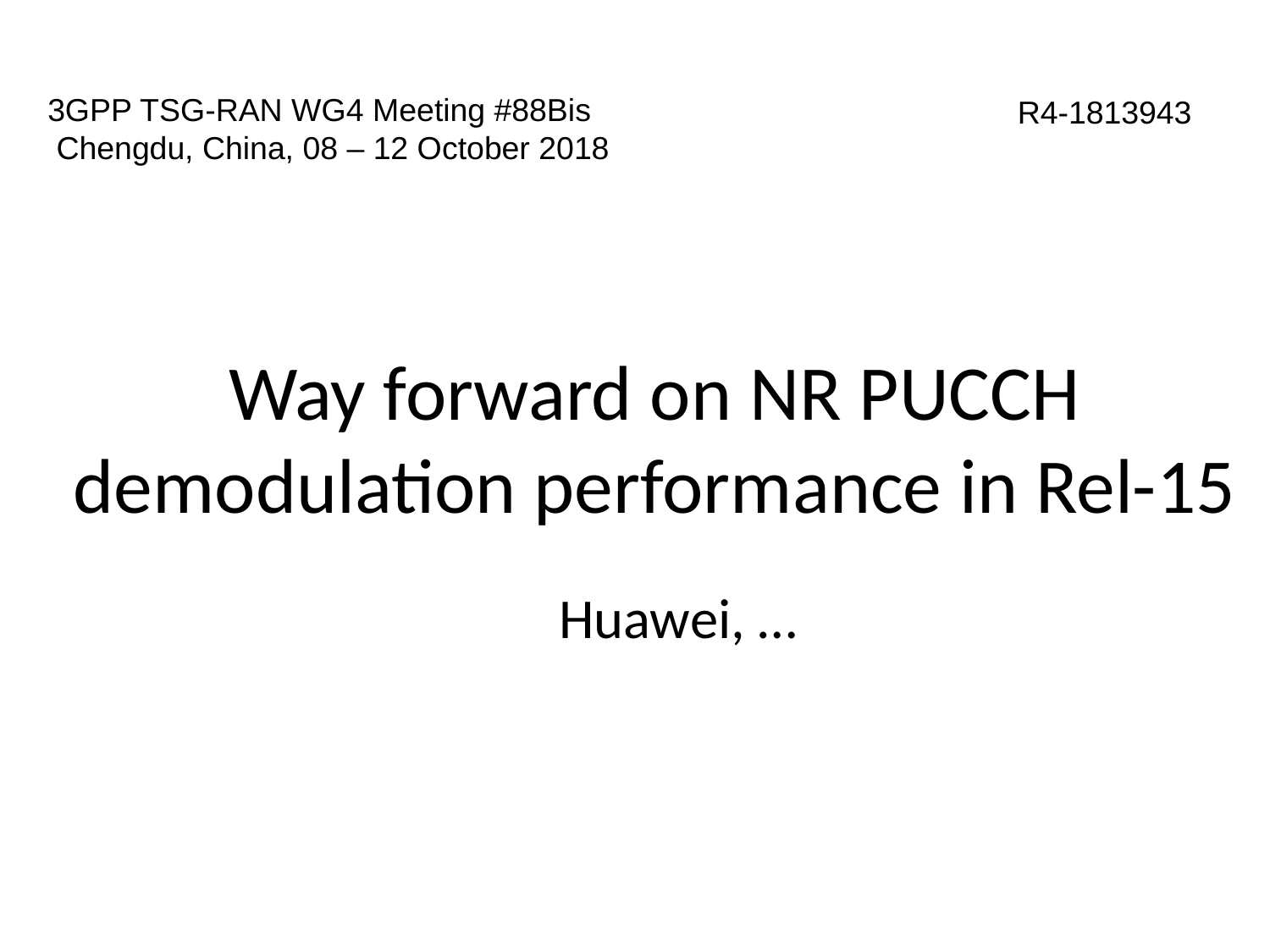

# 3GPP TSG-RAN WG4 Meeting #88Bis Chengdu, China, 08 – 12 October 2018
R4-1813943
Way forward on NR PUCCH demodulation performance in Rel-15
Huawei, …